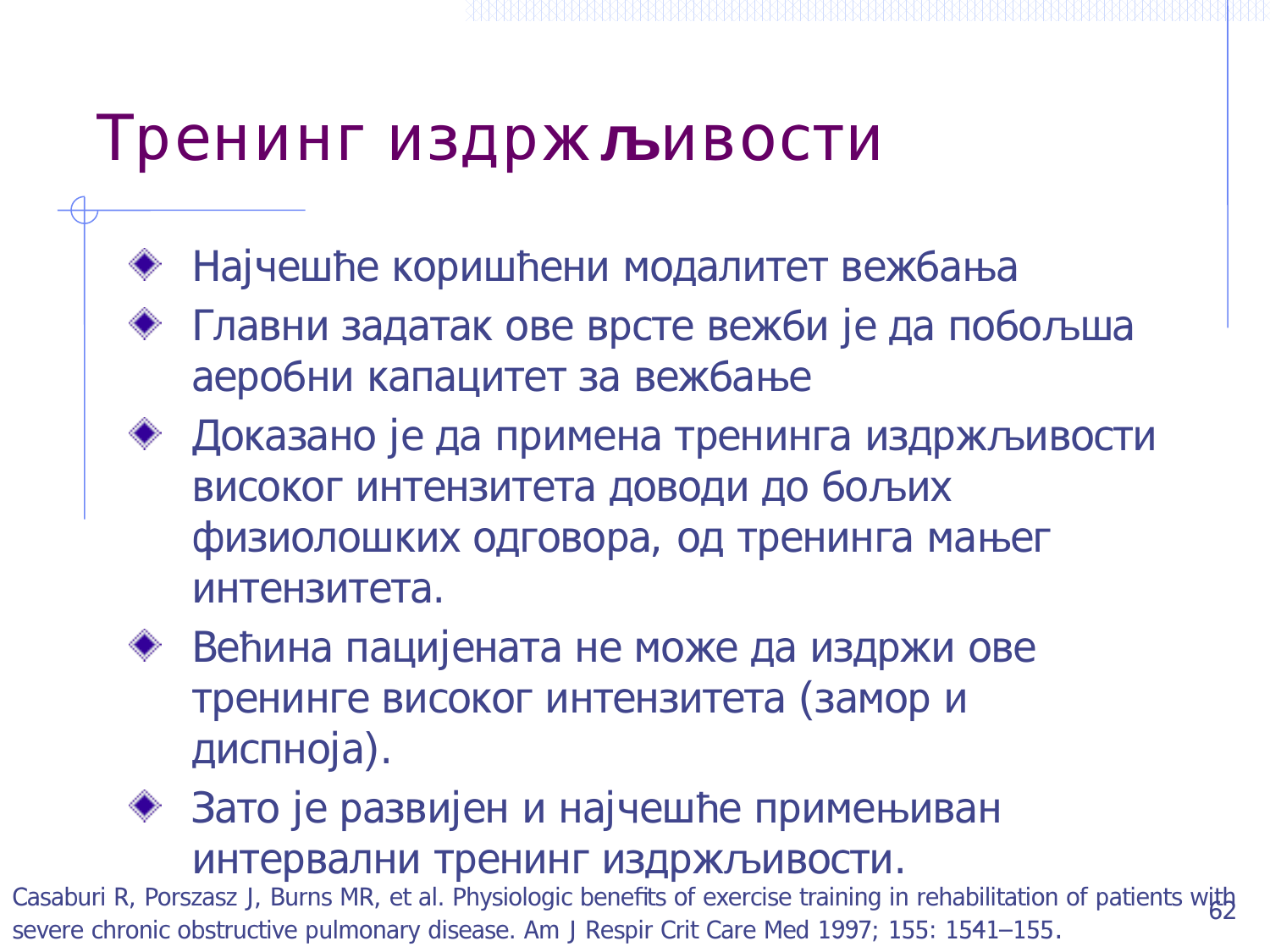

# Тренинг издржљивости
Најчешће коришћени модалитет вежбања
Главни задатак ове врсте вежби је да побољша аеробни капацитет за вежбање
Доказано је да примена тренинга издржљивости високог интензитета доводи до бољих физиолошких одговора, од тренинга мањег интензитета.
Већина пацијената не може да издржи ове тренинге високог интензитета (замор и диспноја).
Зато је развијен и најчешће примењиван интервални тренинг издржљивости.
62
Casaburi R, Porszasz J, Burns MR, et al. Physiologic benefits of exercise training in rehabilitation of patients with severe chronic obstructive pulmonary disease. Am J Respir Crit Care Med 1997; 155: 1541–155.